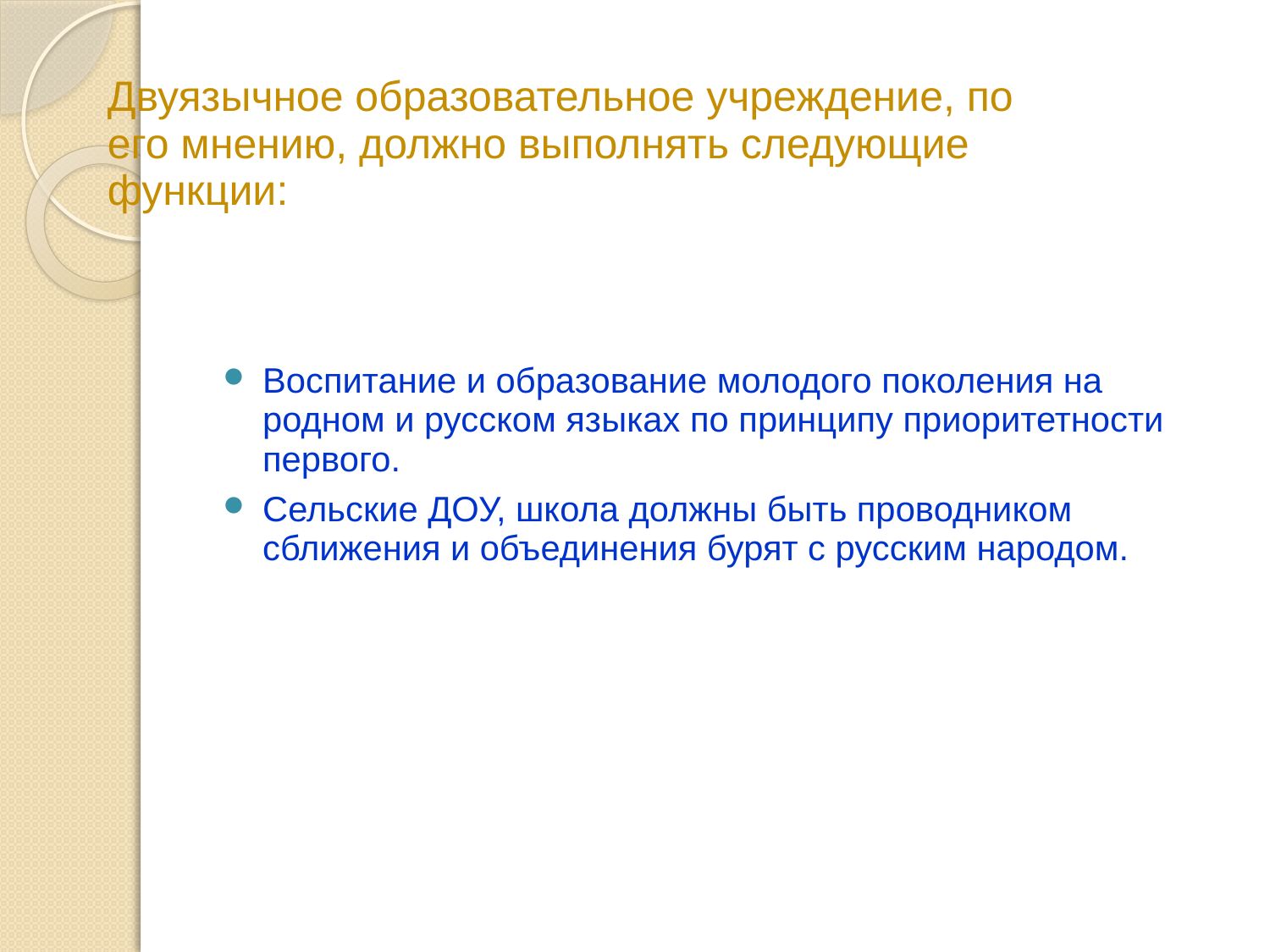

# Двуязычное образовательное учреждение, по его мнению, должно выполнять следующие функции:

Воспитание и образование молодого поколения на родном и русском языках по принципу приоритетности первого.
Сельские ДОУ, школа должны быть проводником сближения и объединения бурят с русским народом.